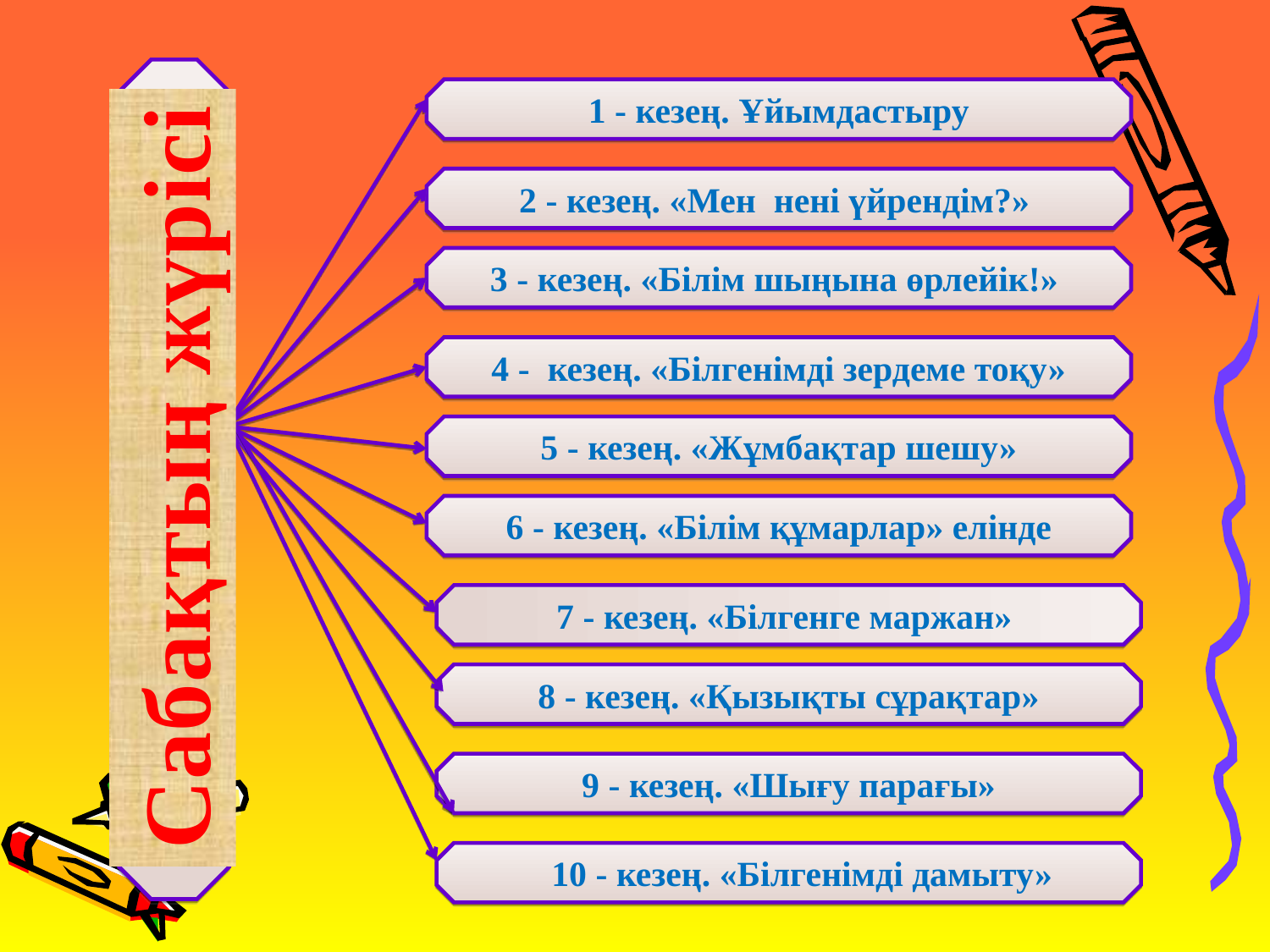

1 - кезең. Ұйымдастыру

2 - кезең. «Мен  нені үйрендім?»

3 - кезең. «Білім шыңына өрлейік!»
4 -  кезең. «Білгенімді зердеме тоқу»
Сабақтың жүрісі
5 - кезең. «Жұмбақтар шешу»
6 - кезең. «Білім құмарлар» елінде
7 - кезең. «Білгенге маржан»
8 - кезең. «Қызықты сұрақтар»
9 - кезең. «Шығу парағы»

    10 - кезең. «Білгенімді дамыту»